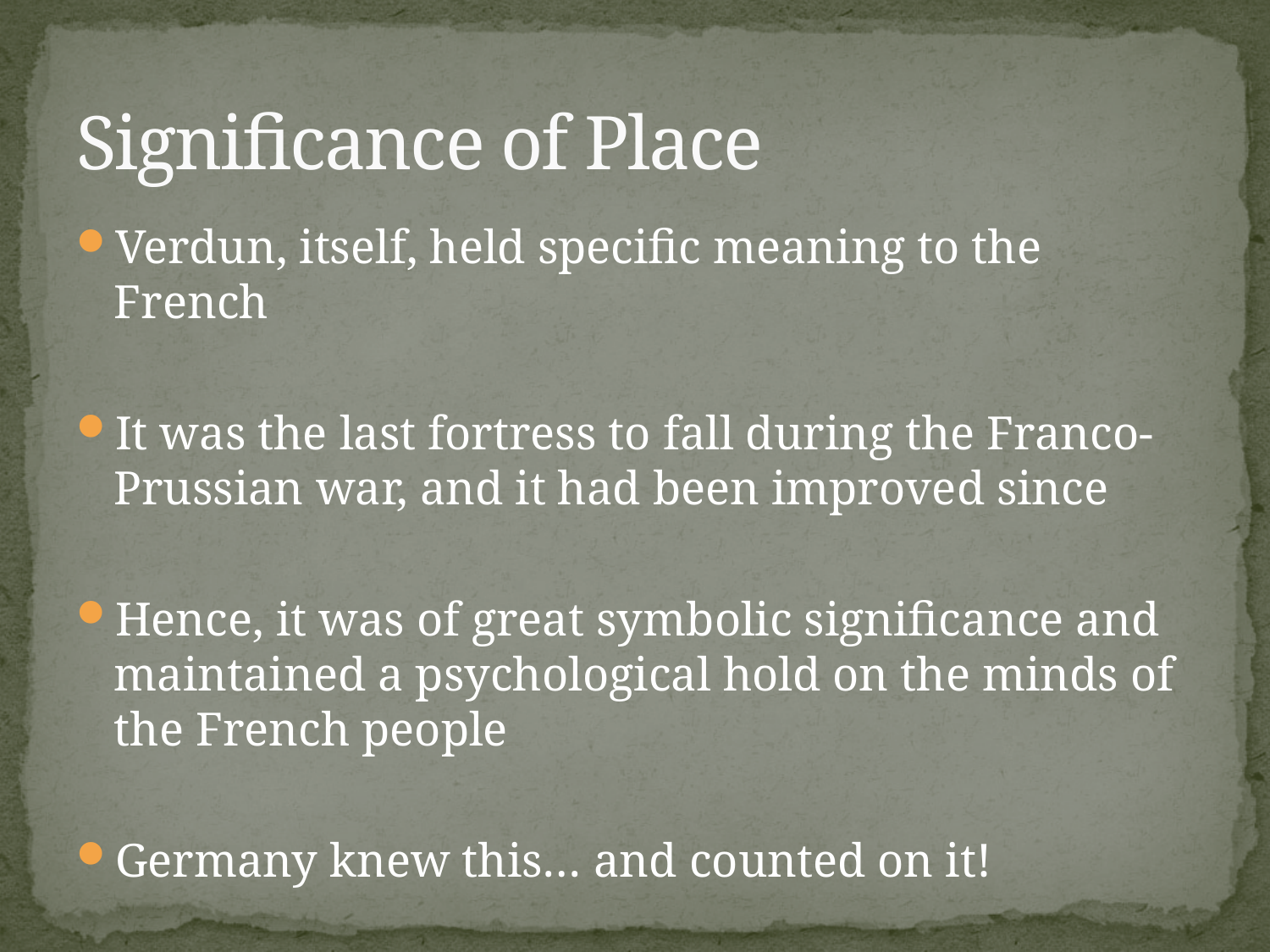

# Significance of Place
Verdun, itself, held specific meaning to the French

It was the last fortress to fall during the Franco-Prussian war, and it had been improved since

Hence, it was of great symbolic significance and maintained a psychological hold on the minds of the French people

Germany knew this… and counted on it!